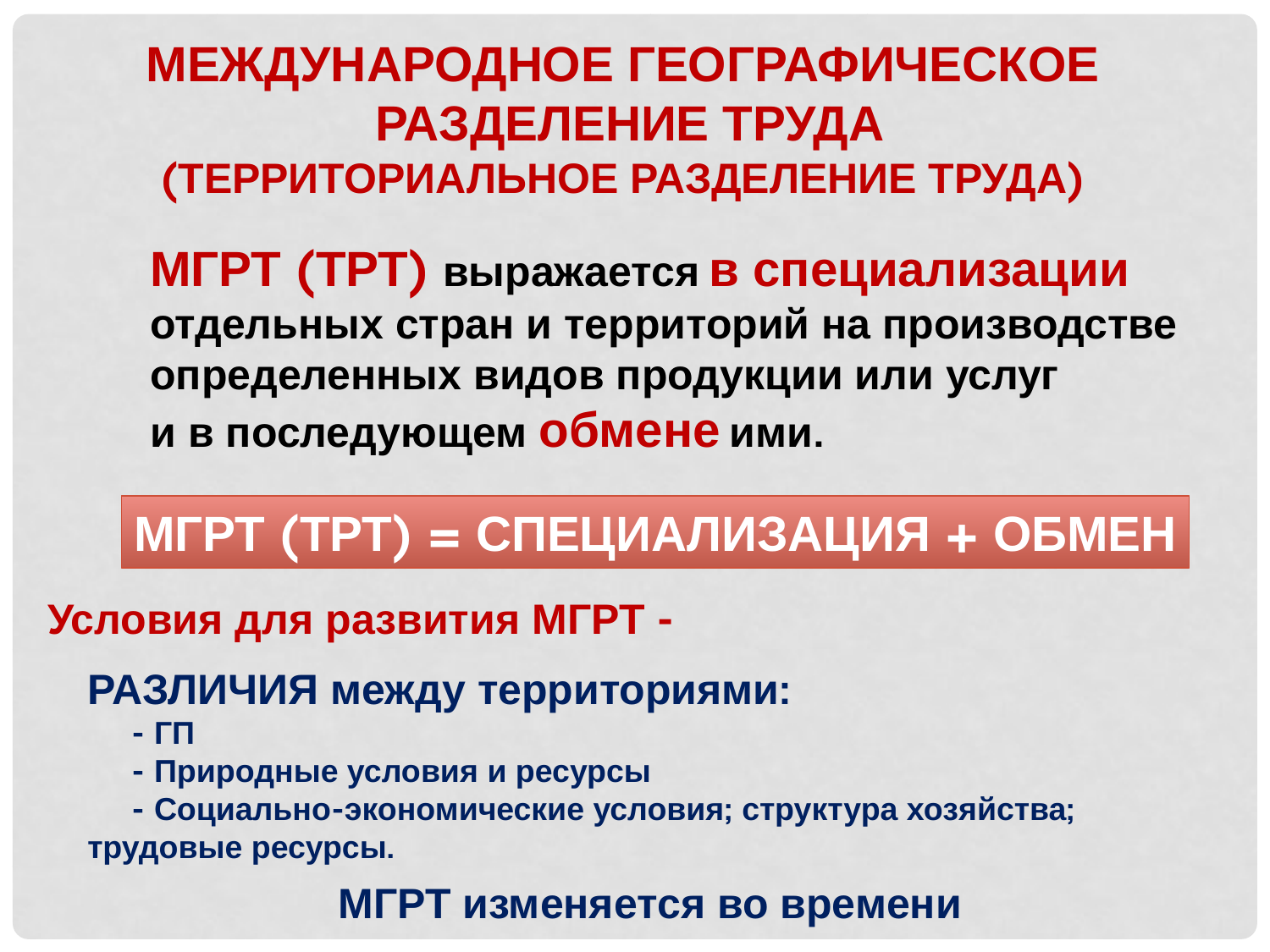

МЕЖДУНАРОДНОЕ ГЕОГРАФИЧЕСКОЕ
 РАЗДЕЛЕНИЕ ТРУДА
(ТЕРРИТОРИАЛЬНОЕ РАЗДЕЛЕНИЕ ТРУДА)
МГРТ (ТРТ) выражается в специализации
отдельных стран и территорий на производстве
определенных видов продукции или услуг
и в последующем обмене ими.
МГРТ (ТРТ) = СПЕЦИАЛИЗАЦИЯ + ОБМЕН
Условия для развития МГРТ -
РАЗЛИЧИЯ между территориями:
     - ГП
     - Природные условия и ресурсы
     - Социально-экономические условия; структура хозяйства; трудовые ресурсы.
МГРТ изменяется во времени